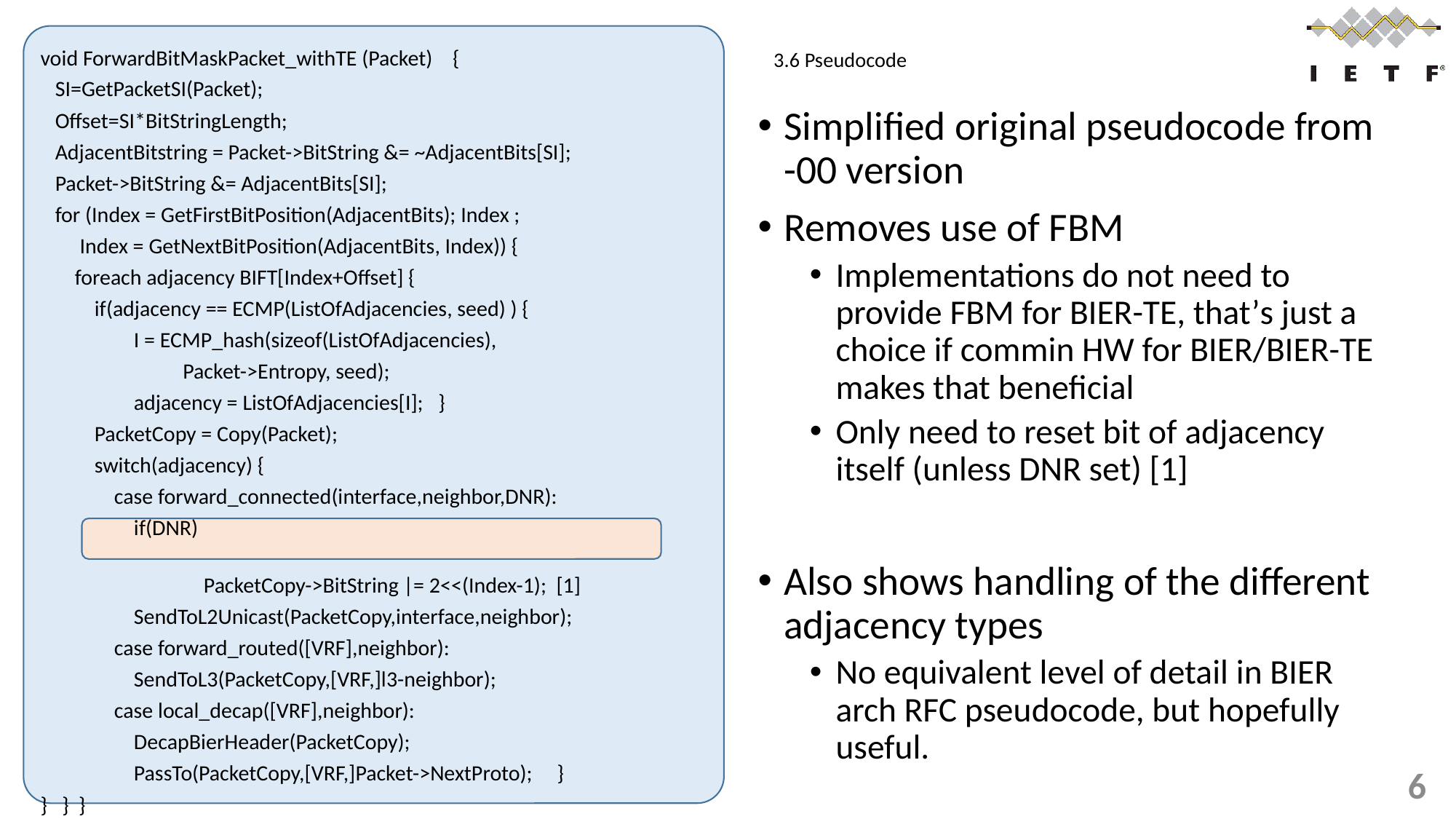

void ForwardBitMaskPacket_withTE (Packet)    {
   SI=GetPacketSI(Packet);
   Offset=SI*BitStringLength;
   AdjacentBitstring = Packet->BitString &= ~AdjacentBits[SI];
   Packet->BitString &= AdjacentBits[SI];
   for (Index = GetFirstBitPosition(AdjacentBits); Index ;
        Index = GetNextBitPosition(AdjacentBits, Index)) {
       foreach adjacency BIFT[Index+Offset] {
           if(adjacency == ECMP(ListOfAdjacencies, seed) ) {
                   I = ECMP_hash(sizeof(ListOfAdjacencies),
                             Packet->Entropy, seed);
                   adjacency = ListOfAdjacencies[I];   }
           PacketCopy = Copy(Packet);
           switch(adjacency) {
               case forward_connected(interface,neighbor,DNR):
                   if(DNR)
                       PacketCopy->BitString |= 2<<(Index-1);  [1]
                   SendToL2Unicast(PacketCopy,interface,neighbor);
               case forward_routed([VRF],neighbor):
                   SendToL3(PacketCopy,[VRF,]l3-neighbor);
               case local_decap([VRF],neighbor):
                   DecapBierHeader(PacketCopy);
                   PassTo(PacketCopy,[VRF,]Packet->NextProto);     }
}   }  }
# 3.6 Pseudocode
Simplified original pseudocode from -00 version
Removes use of FBM
Implementations do not need to provide FBM for BIER-TE, that’s just a choice if commin HW for BIER/BIER-TE makes that beneficial
Only need to reset bit of adjacency itself (unless DNR set) [1]

Also shows handling of the different adjacency types
No equivalent level of detail in BIER arch RFC pseudocode, but hopefully useful.

6